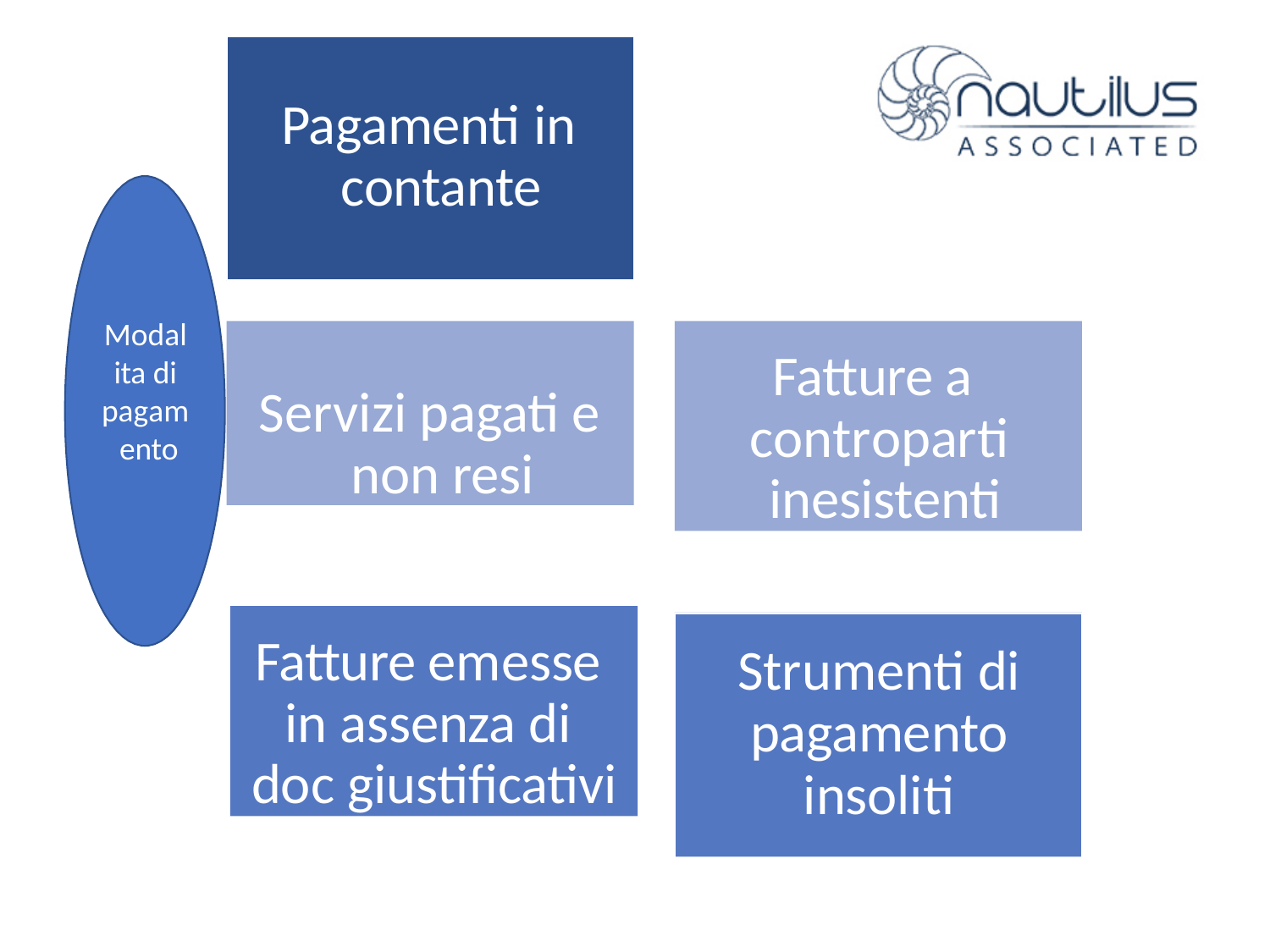

Pagamenti in  contante

Modal  ita di  pagam  ento

Servizi pagati e  non resi
Fatture a  controparti  inesistenti
Fatture emesse  in assenza di  doc giustificativi

# Strumenti di  pagamento  insoliti